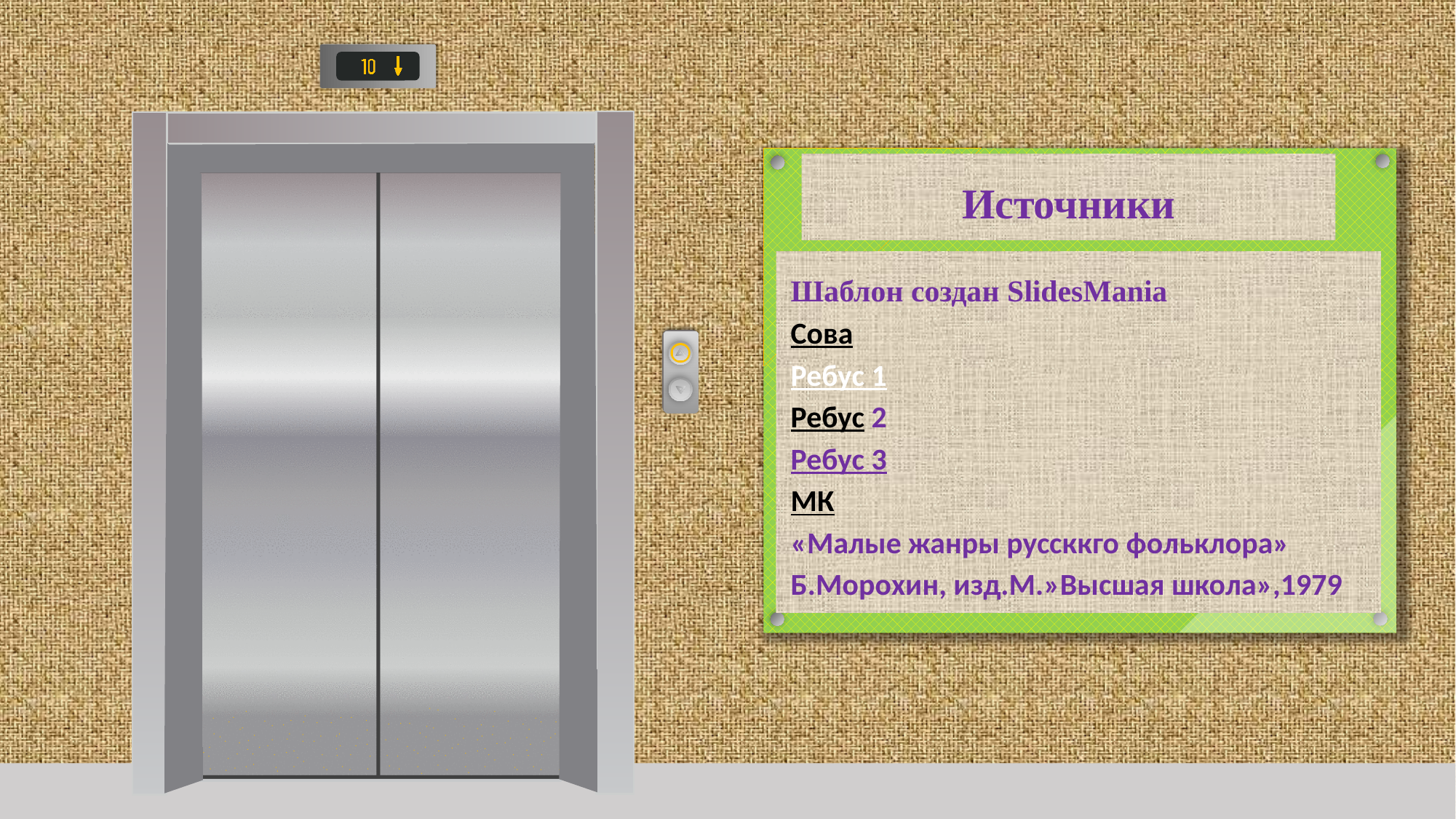

Источники
# Шаблон создан SlidesMania Сова Ребус 1 Ребус 2 Ребус 3 МК «Малые жанры руссккго фольклора» Б.Морохин, изд.М.»Высшая школа»,1979